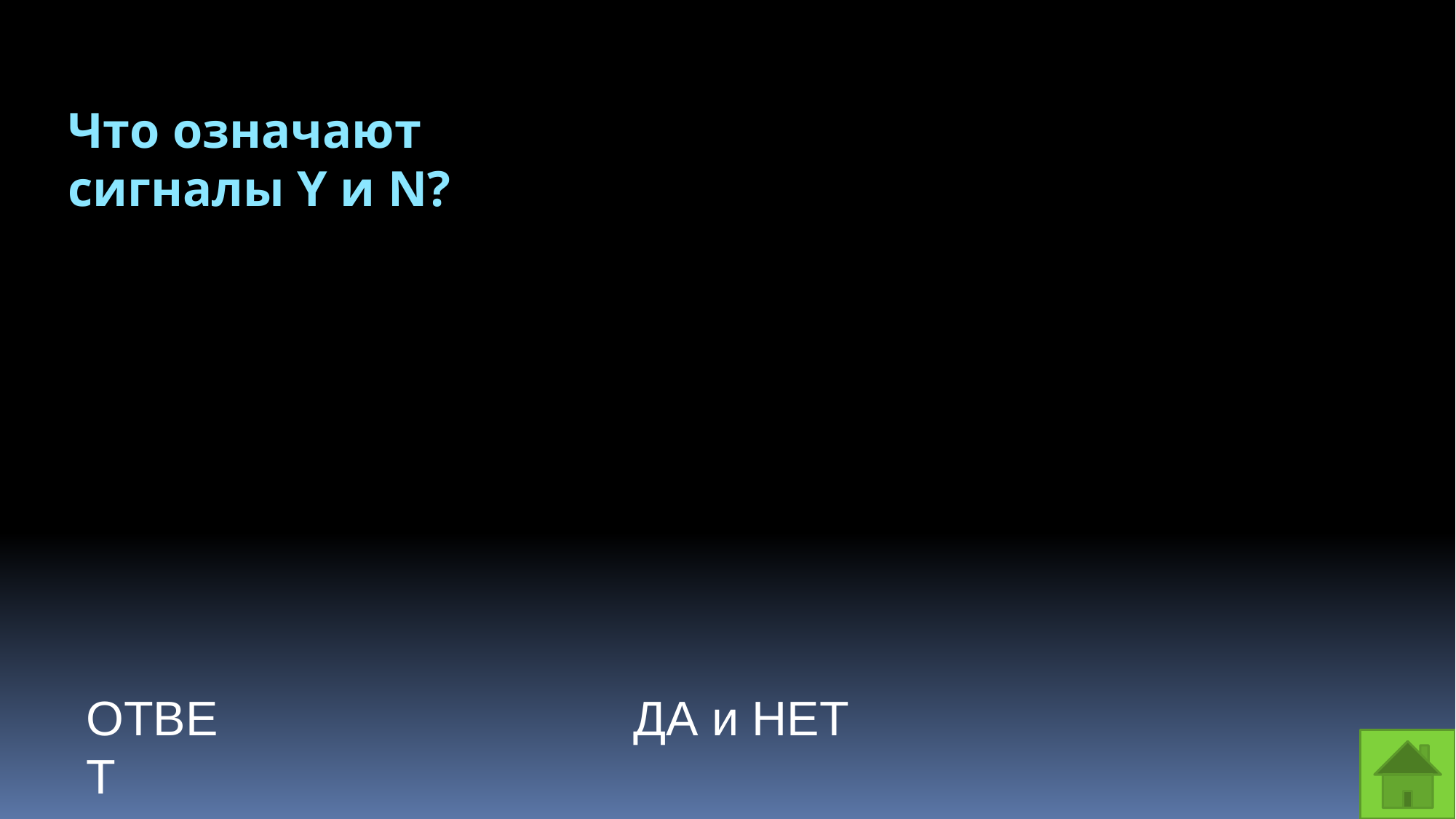

Что означают сигналы Y и N?
ДА и НЕТ
ОТВЕТ